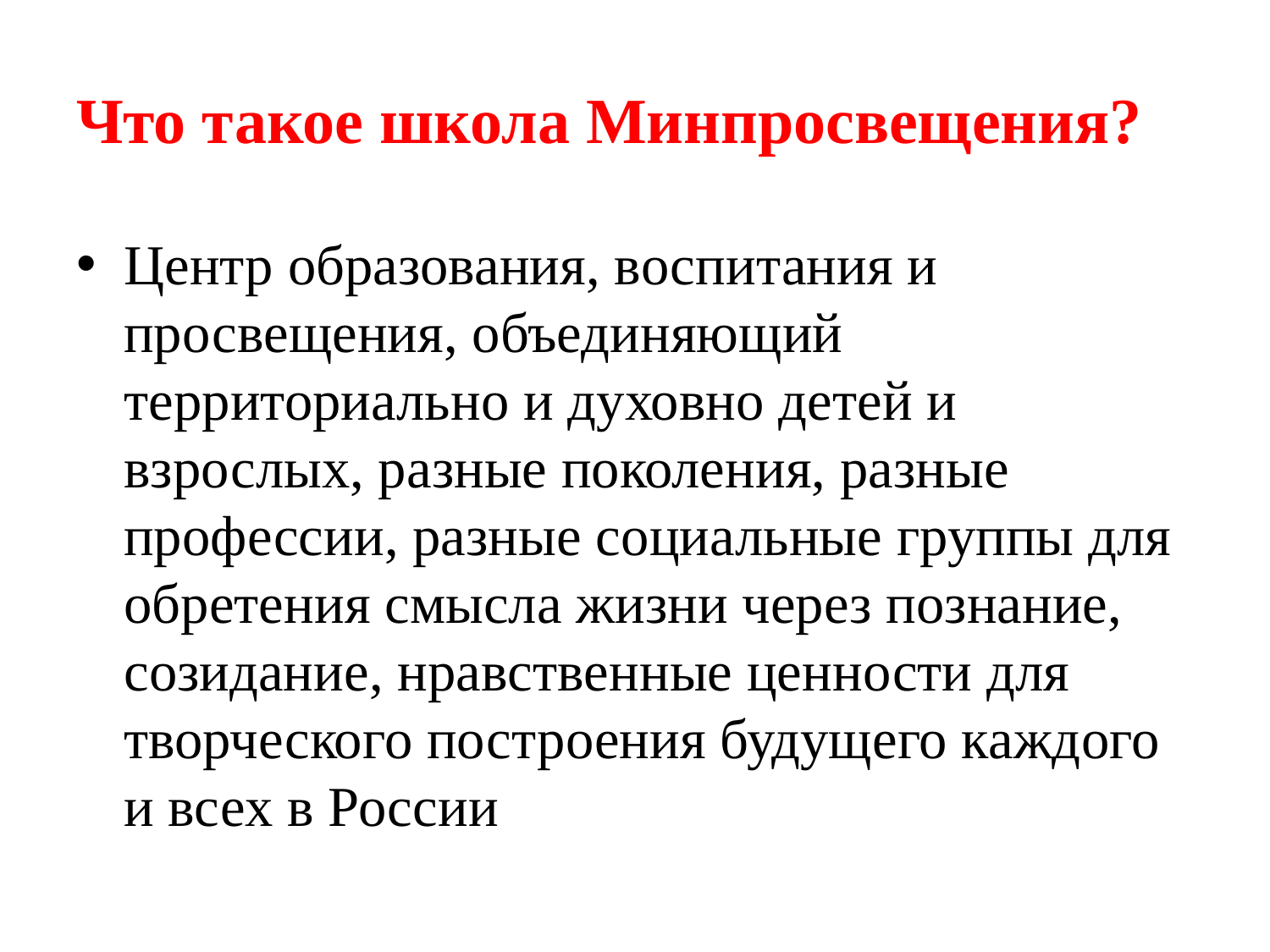

# Что такое школа Минпросвещения?
Центр образования, воспитания и просвещения, объединяющий территориально и духовно детей и взрослых, разные поколения, разные профессии, разные социальные группы для обретения смысла жизни через познание, созидание, нравственные ценности для творческого построения будущего каждого и всех в России